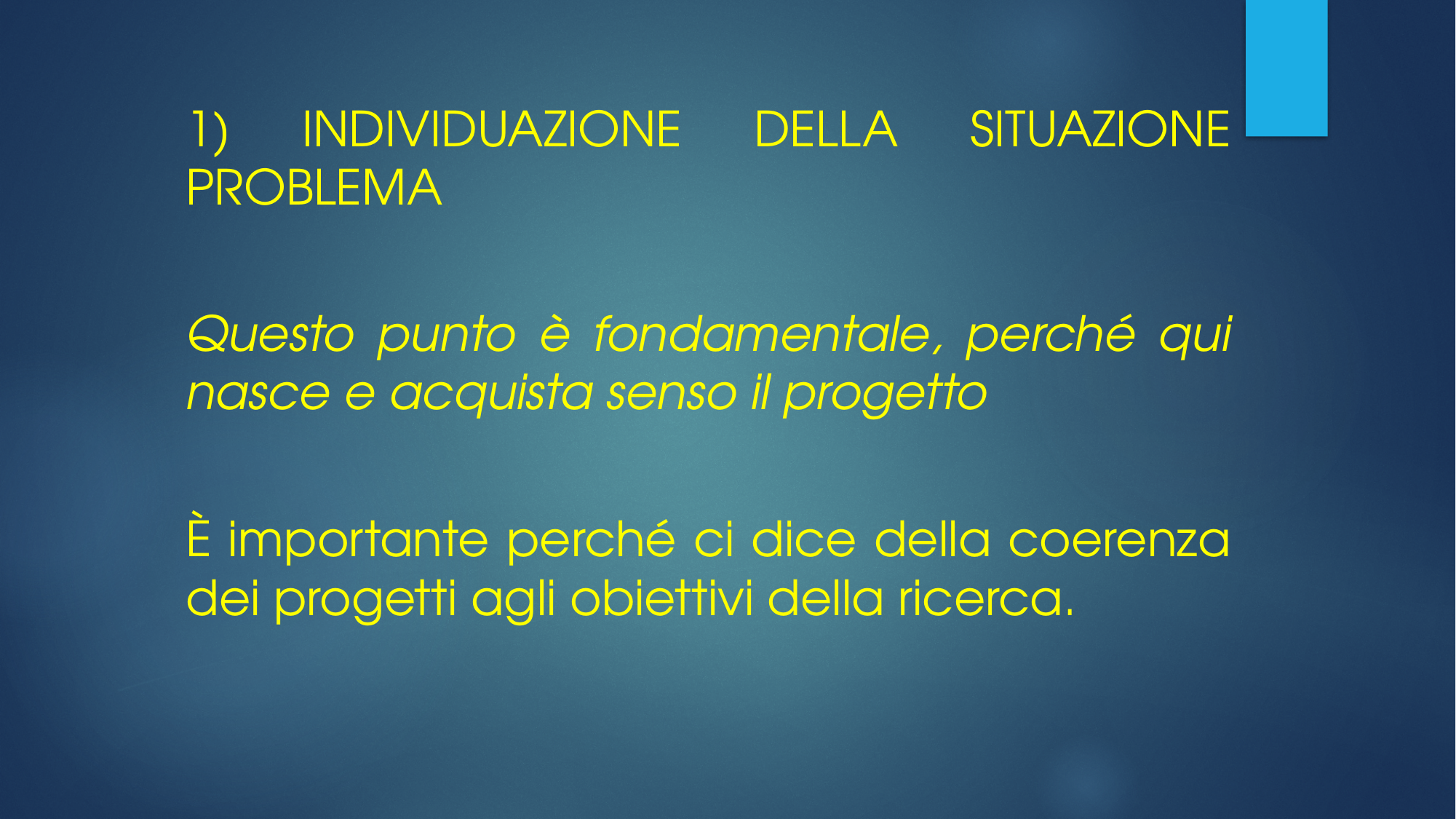

1) INDIVIDUAZIONE DELLA SITUAZIONE PROBLEMA

Questo punto è fondamentale, perché qui nasce e acquista senso il progetto

È importante perché ci dice della coerenza dei progetti agli obiettivi della ricerca.